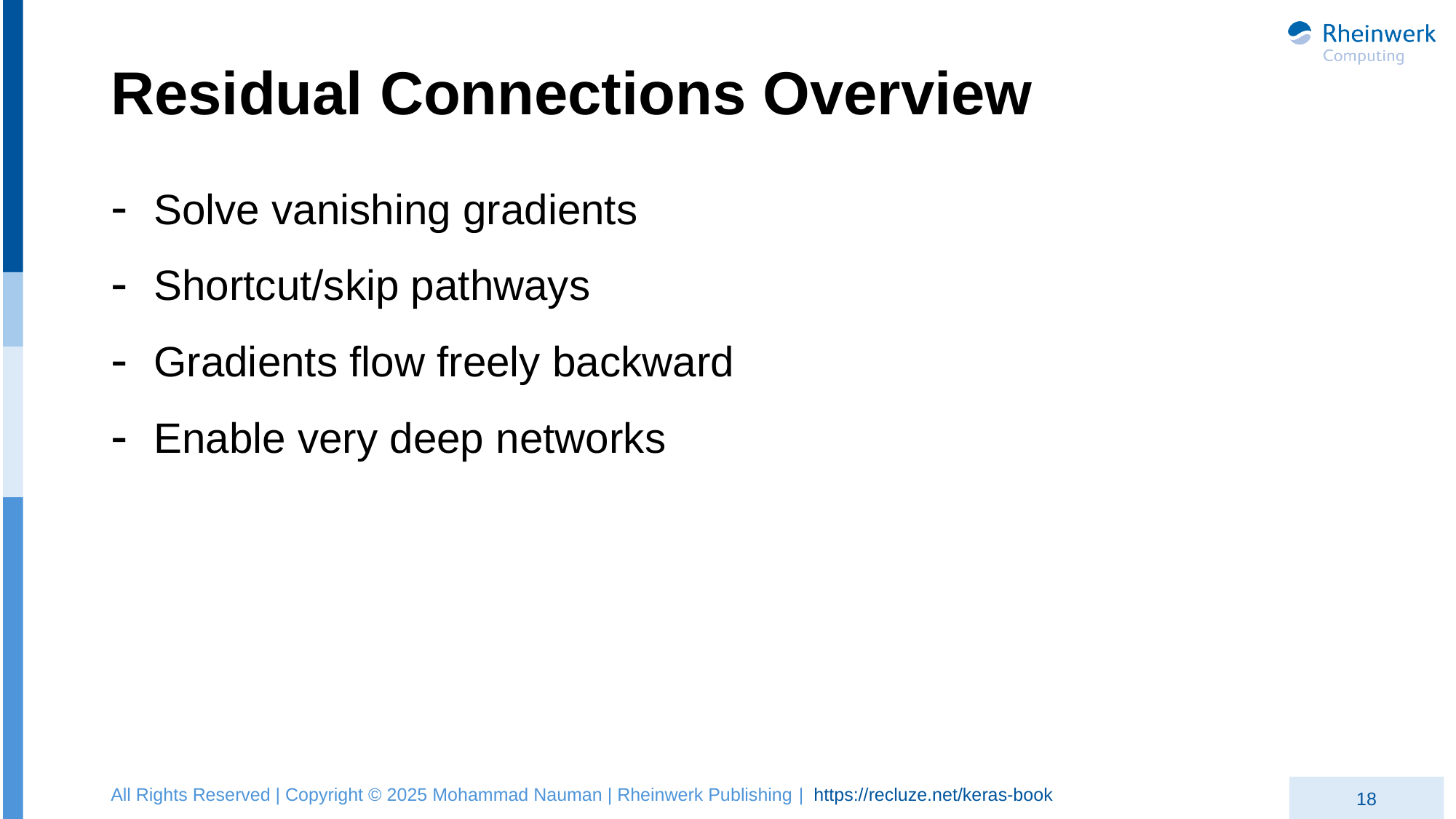

# Residual Connections Overview
Solve vanishing gradients
Shortcut/skip pathways
Gradients flow freely backward
Enable very deep networks